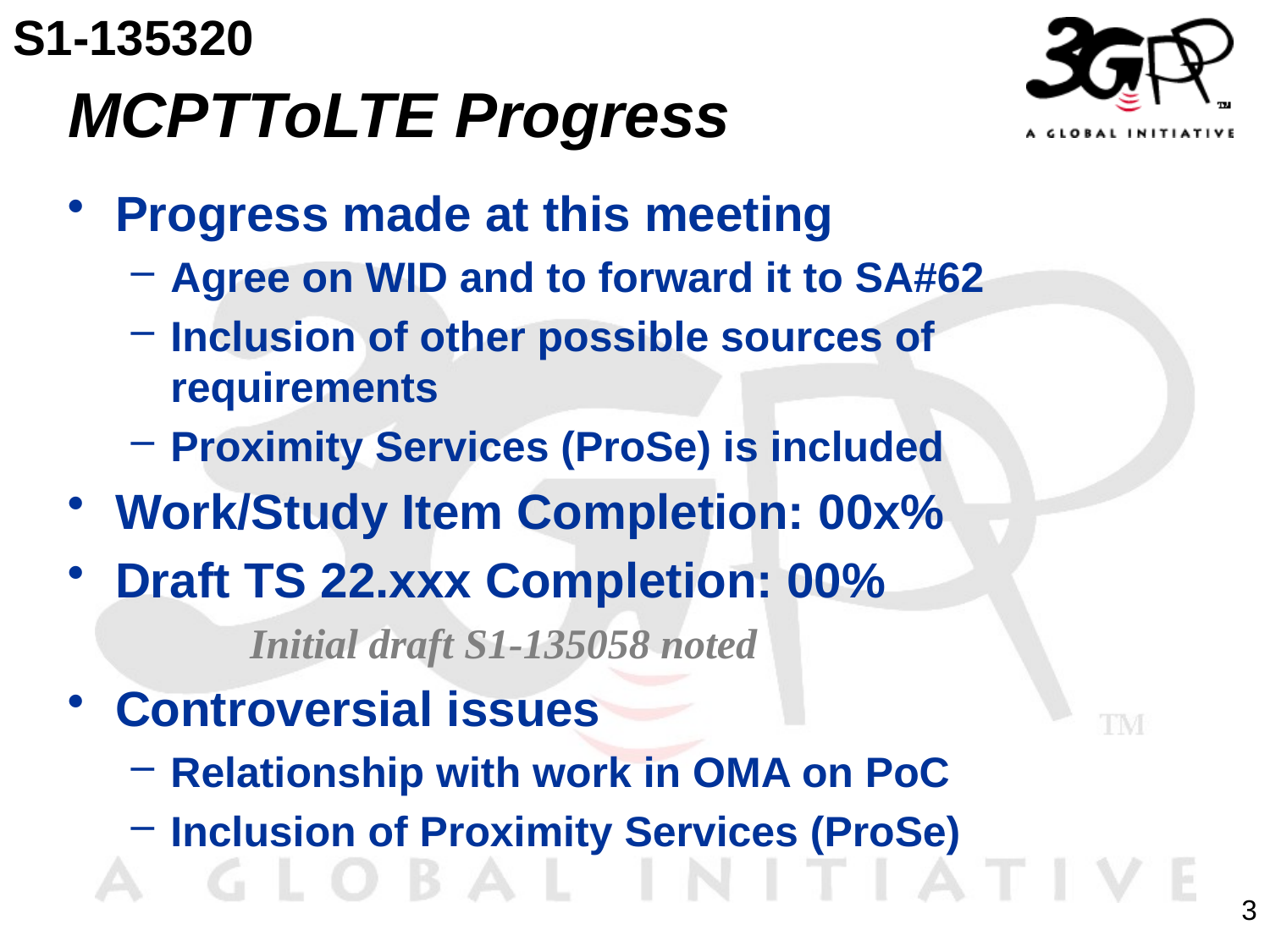

S1-135320
# MCPTToLTE Progress
Progress made at this meeting
Agree on WID and to forward it to SA#62
Inclusion of other possible sources of requirements
Proximity Services (ProSe) is included
Work/Study Item Completion: 00x%
Draft TS 22.xxx Completion: 00%
	Initial draft S1-135058 noted
Controversial issues
Relationship with work in OMA on PoC
Inclusion of Proximity Services (ProSe)
3